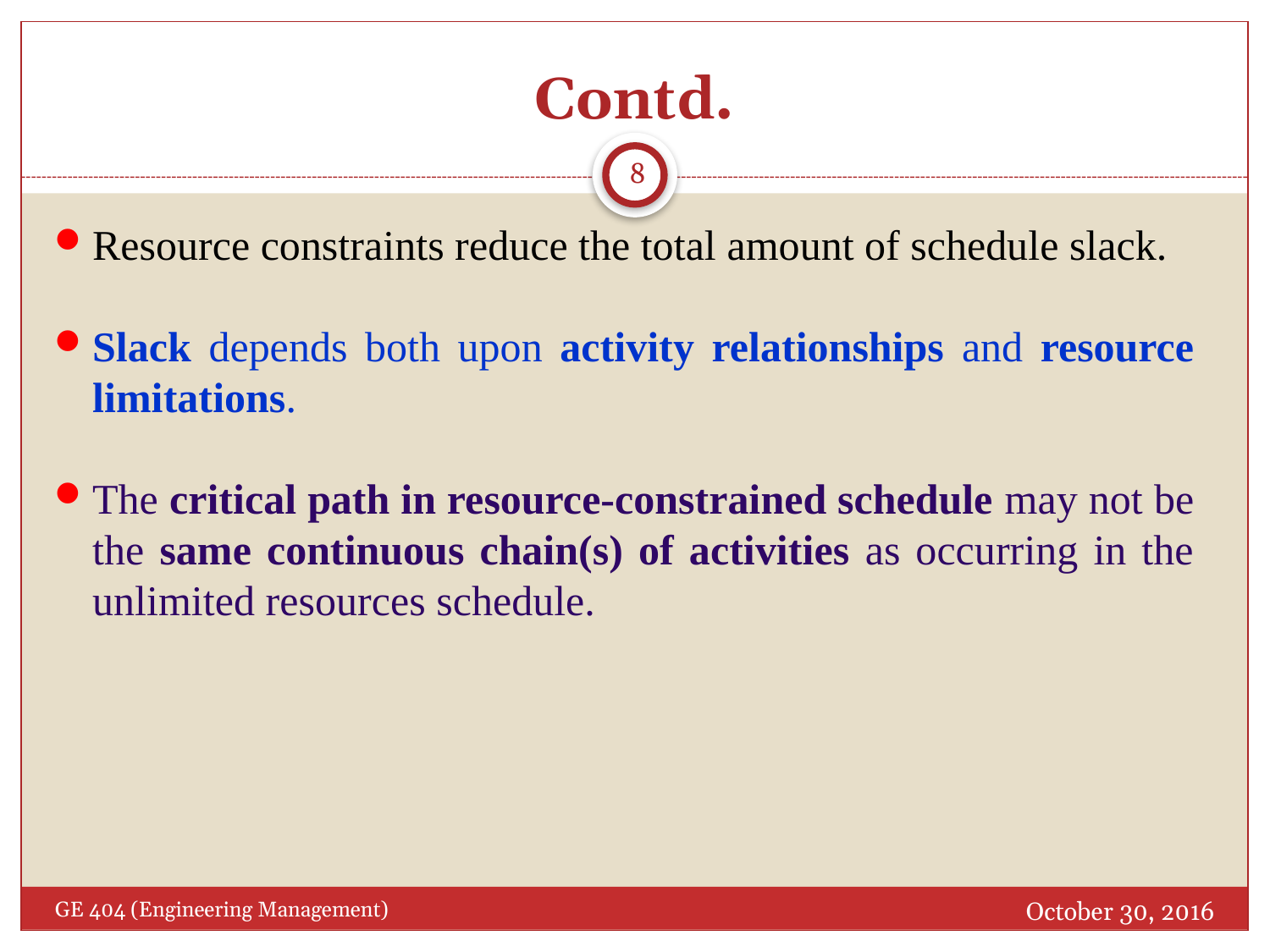

# Contd.
8
Resource constraints reduce the total amount of schedule slack.

Slack depends both upon activity relationships and resource limitations.

The critical path in resource-constrained schedule may not be the same continuous chain(s) of activities as occurring in the unlimited resources schedule.

October 30, 2016
GE 404 (Engineering Management)